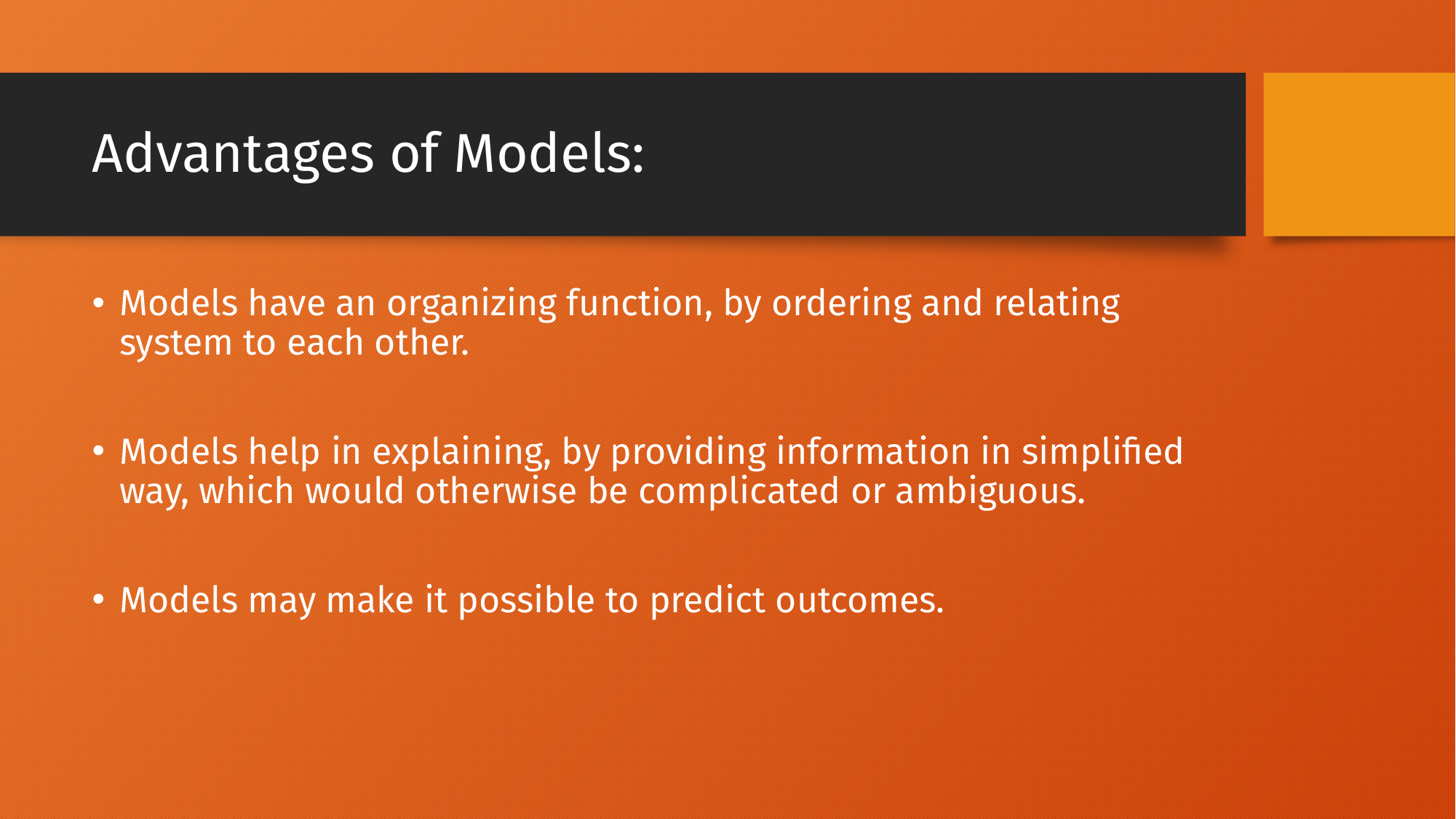

# Advantages of Models:
Models have an organizing function, by ordering and relating system to each other.

Models help in explaining, by providing information in simplified way, which would otherwise be complicated or ambiguous.

Models may make it possible to predict outcomes.